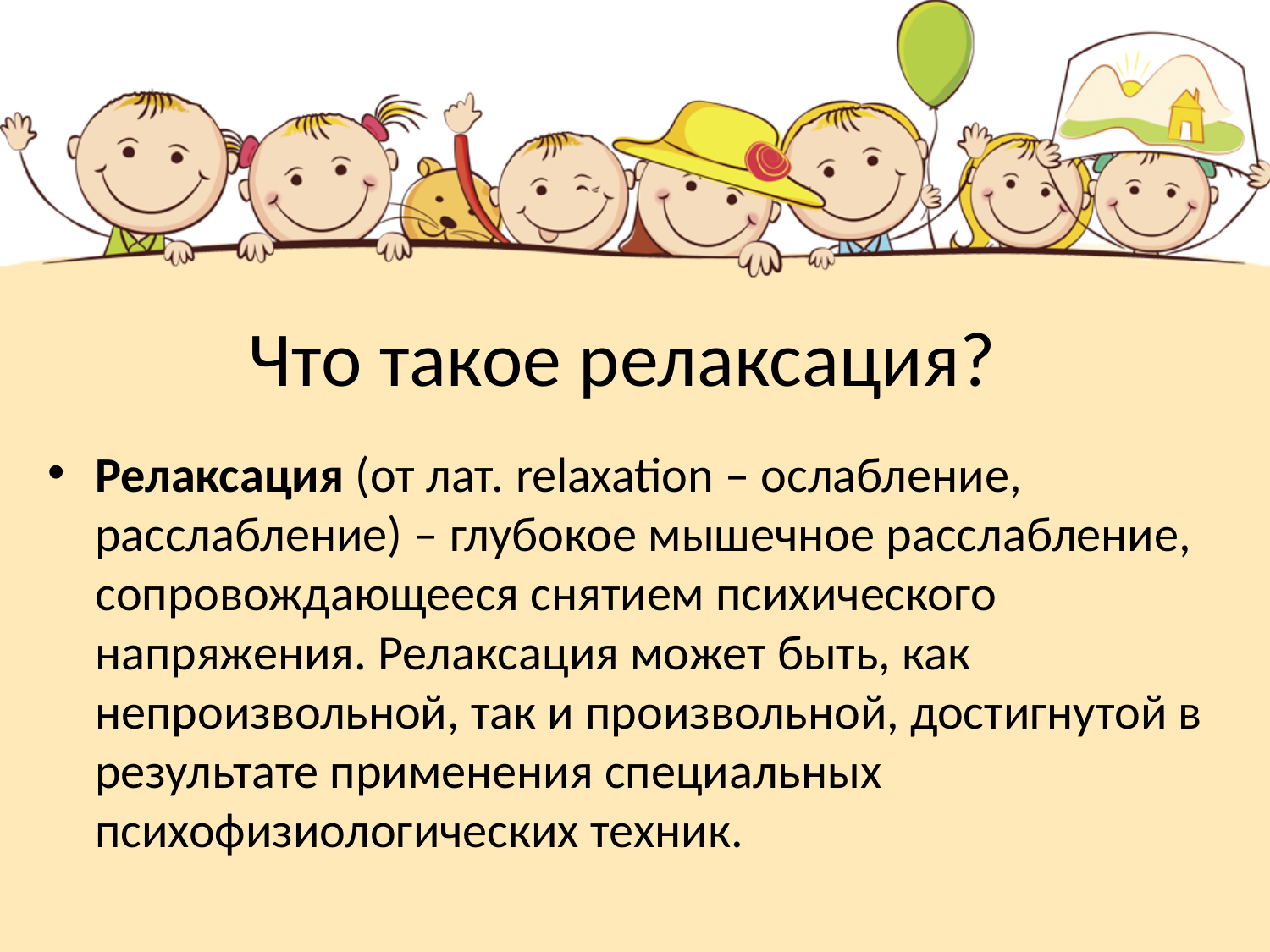

# Что такое релаксация?
Релаксация (от лат. relaxation – ослабление, расслабление) – глубокое мышечное расслабление, сопровождающееся снятием психического напряжения. Релаксация может быть, как непроизвольной, так и произвольной, достигнутой в результате применения специальных психофизиологических техник.